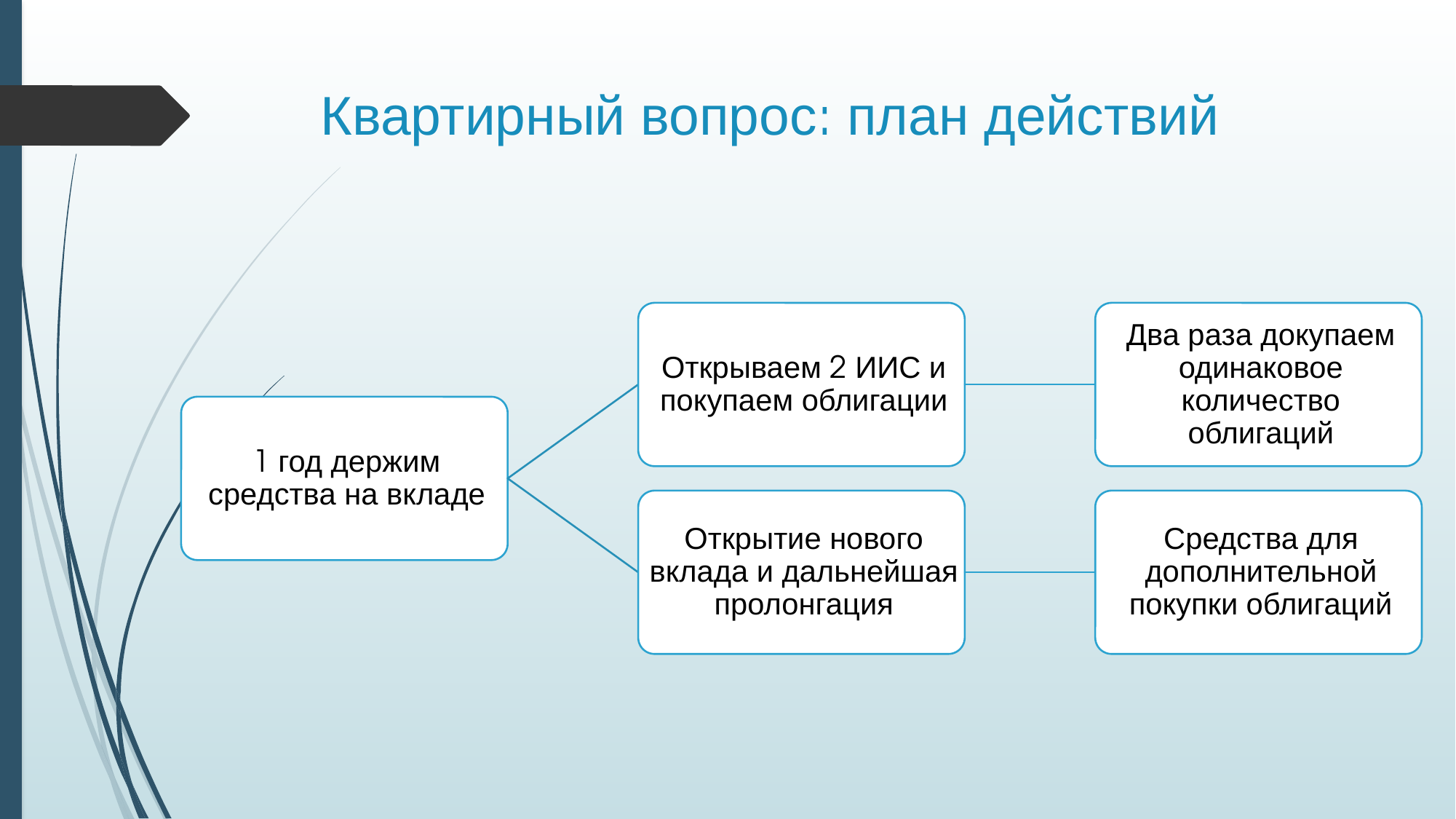

# Квартирный вопрос: план действий
1 год держим средства на вкладе

Открываем 2 ИИС и покупаем облигации

Два раза докупаем одинаковое количество облигаций

Открытие нового вклада и дальнейшая пролонгация

Средства для дополнительной покупки облигаций